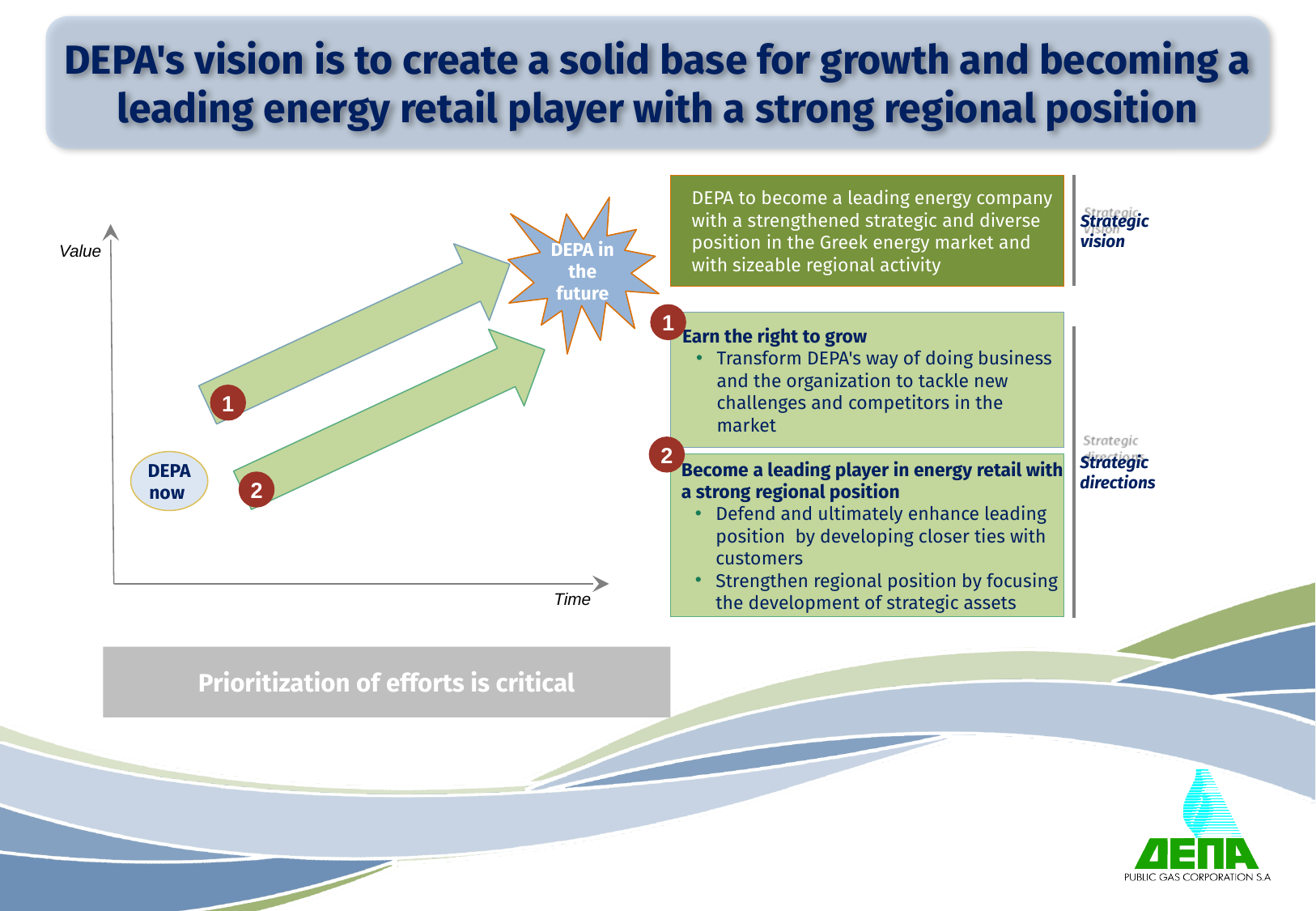

DEPA's vision is to create a solid base for growth and becoming a leading energy retail player with a strong regional position
DEPA to become a leading energy company with a strengthened strategic and diverse position in the Greek energy market and with sizeable regional activity
Strategic vision
DEPA in the future
Value

1
Earn the right to grow
Transform DEPA's way of doing business and the organization to tackle new challenges and competitors in the market
Strategic directions

1
2
DEPA
now
Become a leading player in energy retail with a strong regional position
Defend and ultimately enhance leading position  by developing closer ties with customers
Strengthen regional position by focusing the development of strategic assets
2
Time
Prioritization of efforts is critical